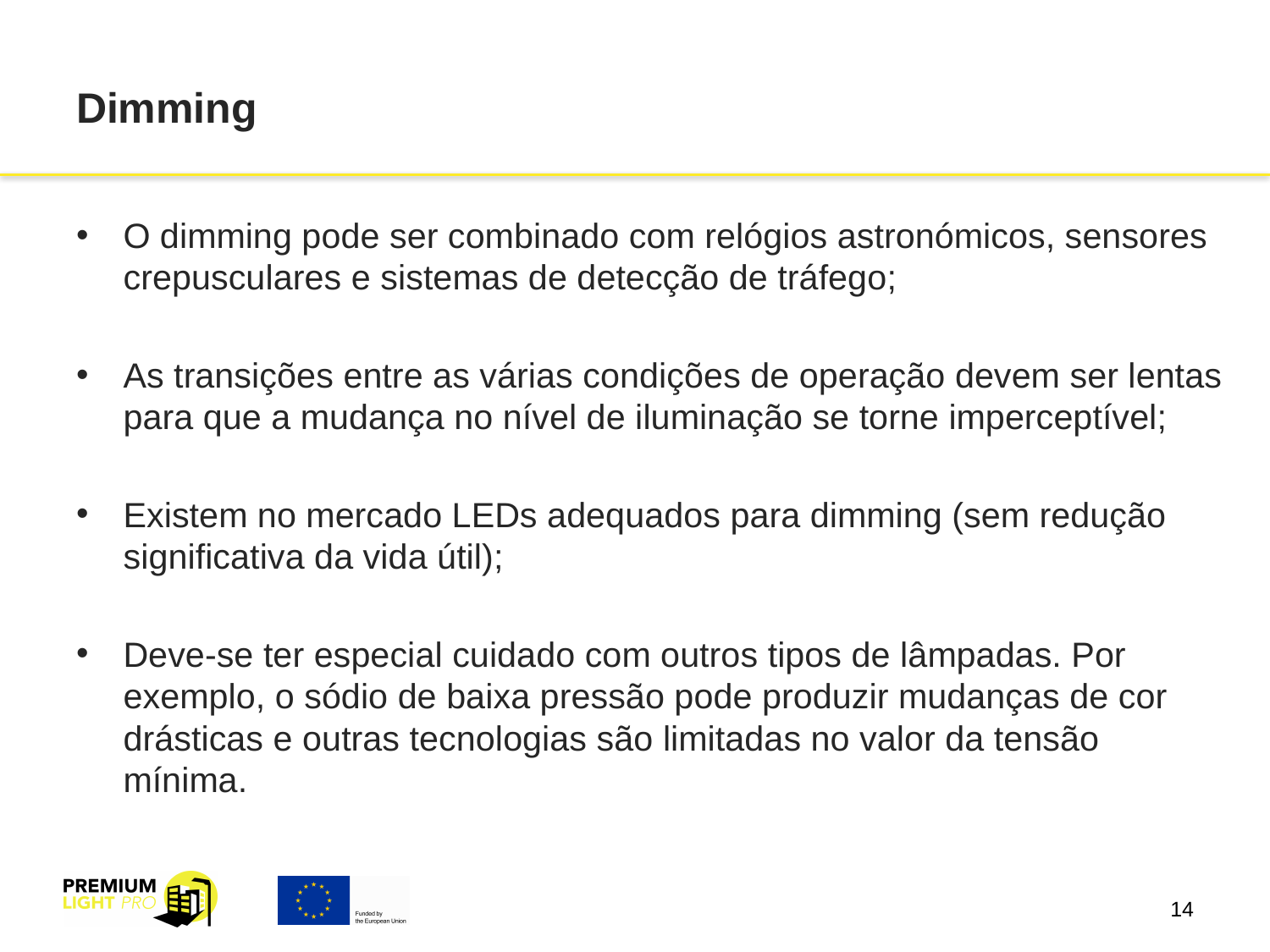

# Dimming
O dimming pode ser combinado com relógios astronómicos, sensores crepusculares e sistemas de detecção de tráfego;

As transições entre as várias condições de operação devem ser lentas para que a mudança no nível de iluminação se torne imperceptível;

Existem no mercado LEDs adequados para dimming (sem redução significativa da vida útil);

Deve-se ter especial cuidado com outros tipos de lâmpadas. Por exemplo, o sódio de baixa pressão pode produzir mudanças de cor drásticas e outras tecnologias são limitadas no valor da tensão mínima.